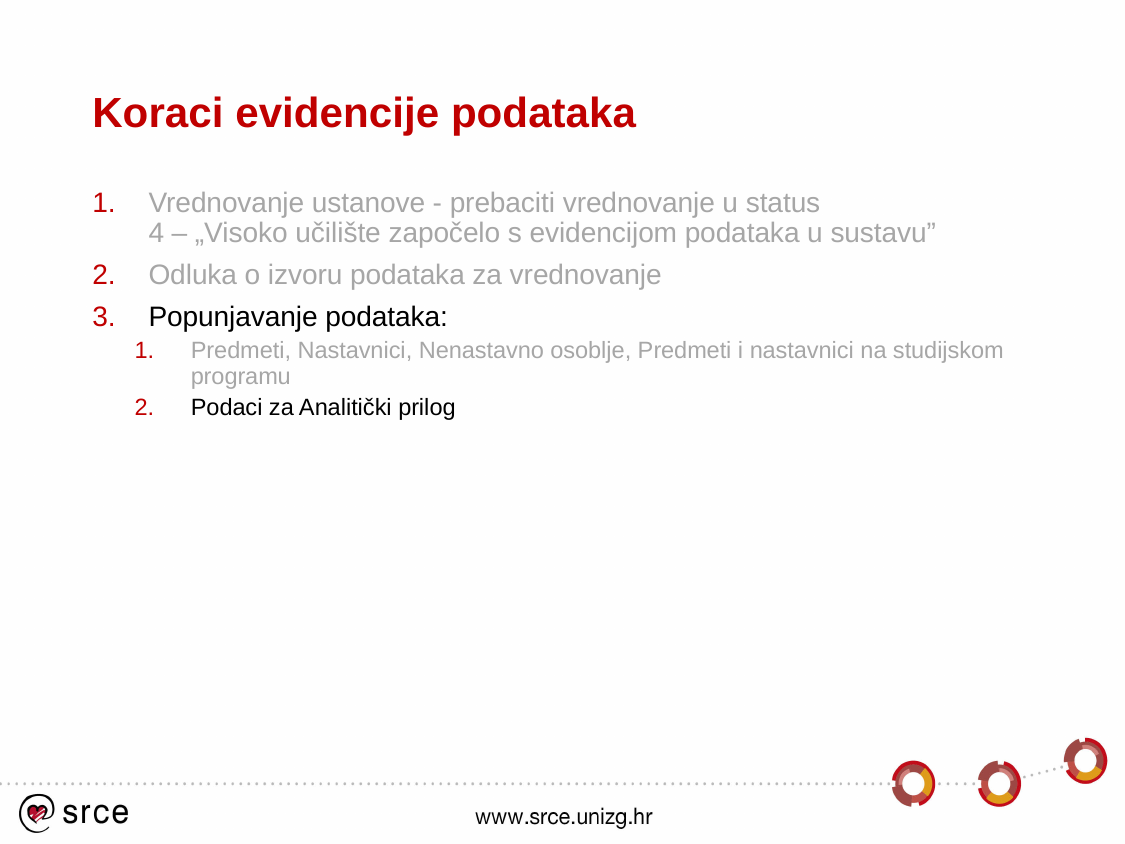

# Koraci evidencije podataka
Vrednovanje ustanove - prebaciti vrednovanje u status
4 – „Visoko učilište započelo s evidencijom podataka u sustavu”
Odluka o izvoru podataka za vrednovanje
Popunjavanje podataka:
Predmeti, Nastavnici, Nenastavno osoblje, Predmeti i nastavnici na studijskom programu
Podaci za Analitički prilog